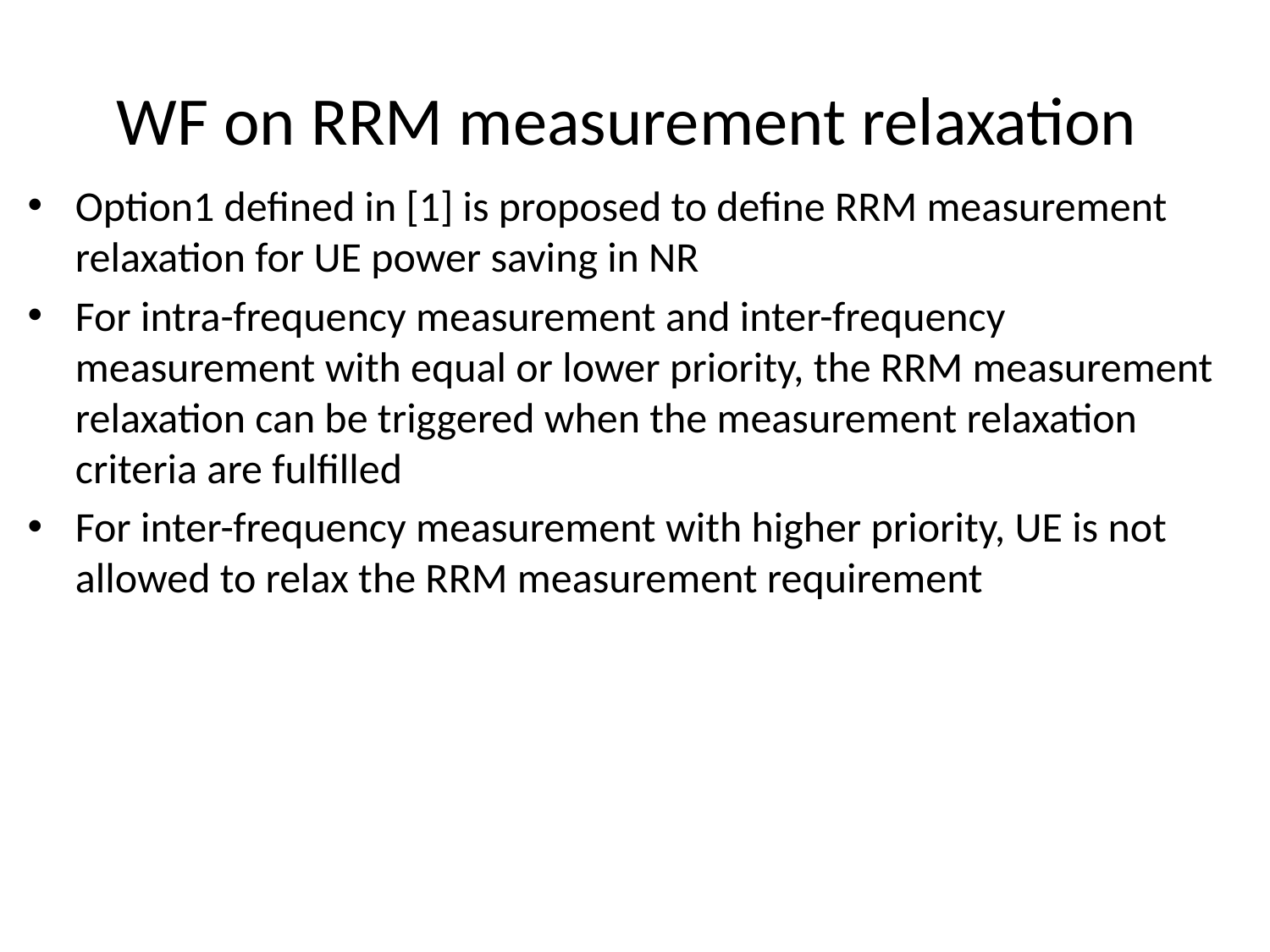

# WF on RRM measurement relaxation
Option1 defined in [1] is proposed to define RRM measurement relaxation for UE power saving in NR
For intra-frequency measurement and inter-frequency measurement with equal or lower priority, the RRM measurement relaxation can be triggered when the measurement relaxation criteria are fulfilled
For inter-frequency measurement with higher priority, UE is not allowed to relax the RRM measurement requirement